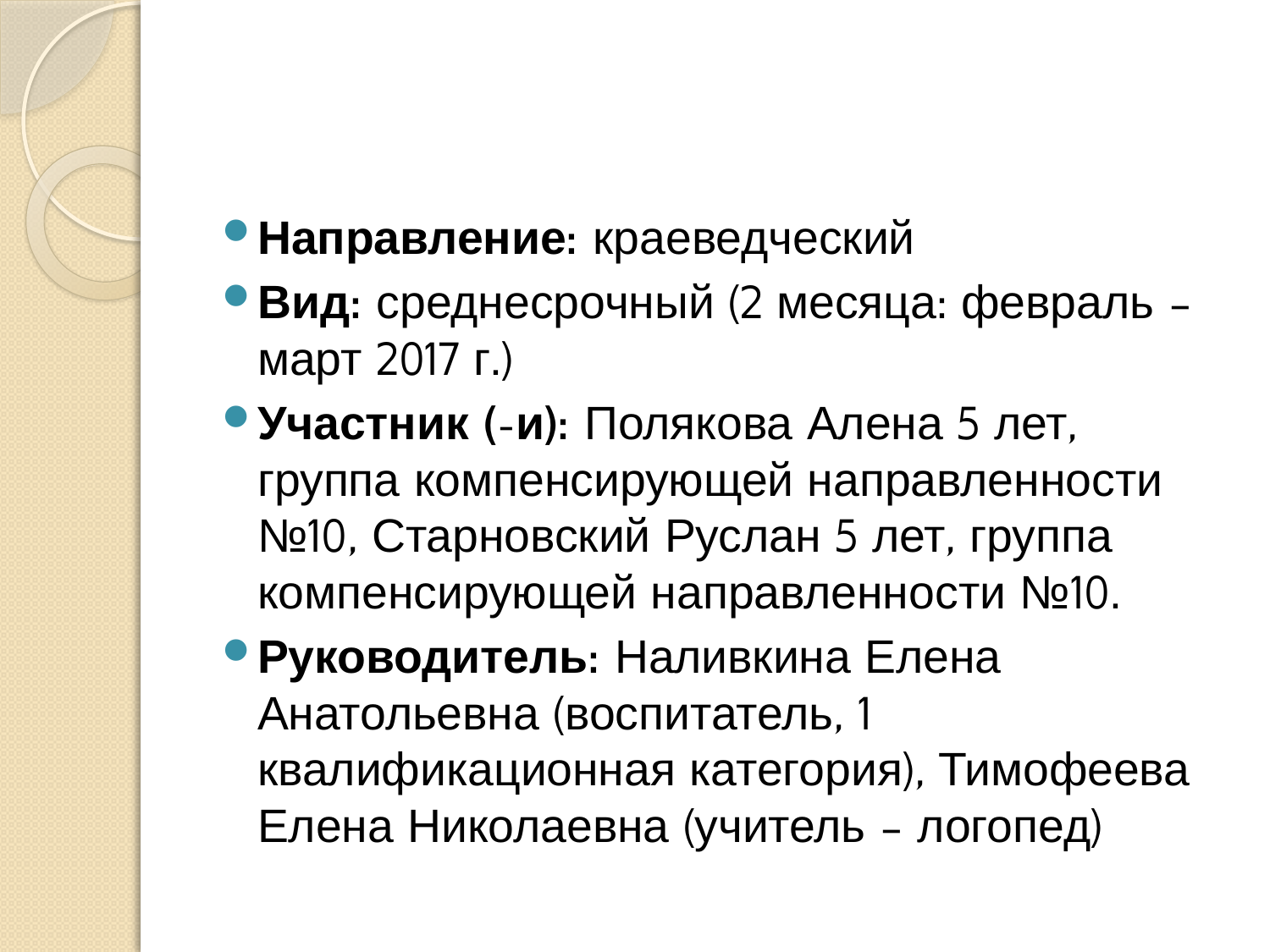

#
Направление: краеведческий
Вид: среднесрочный (2 месяца: февраль – март 2017 г.)
Участник (-и): Полякова Алена 5 лет, группа компенсирующей направленности №10, Старновский Руслан 5 лет, группа компенсирующей направленности №10.
Руководитель: Наливкина Елена Анатольевна (воспитатель, 1 квалификационная категория), Тимофеева Елена Николаевна (учитель – логопед)